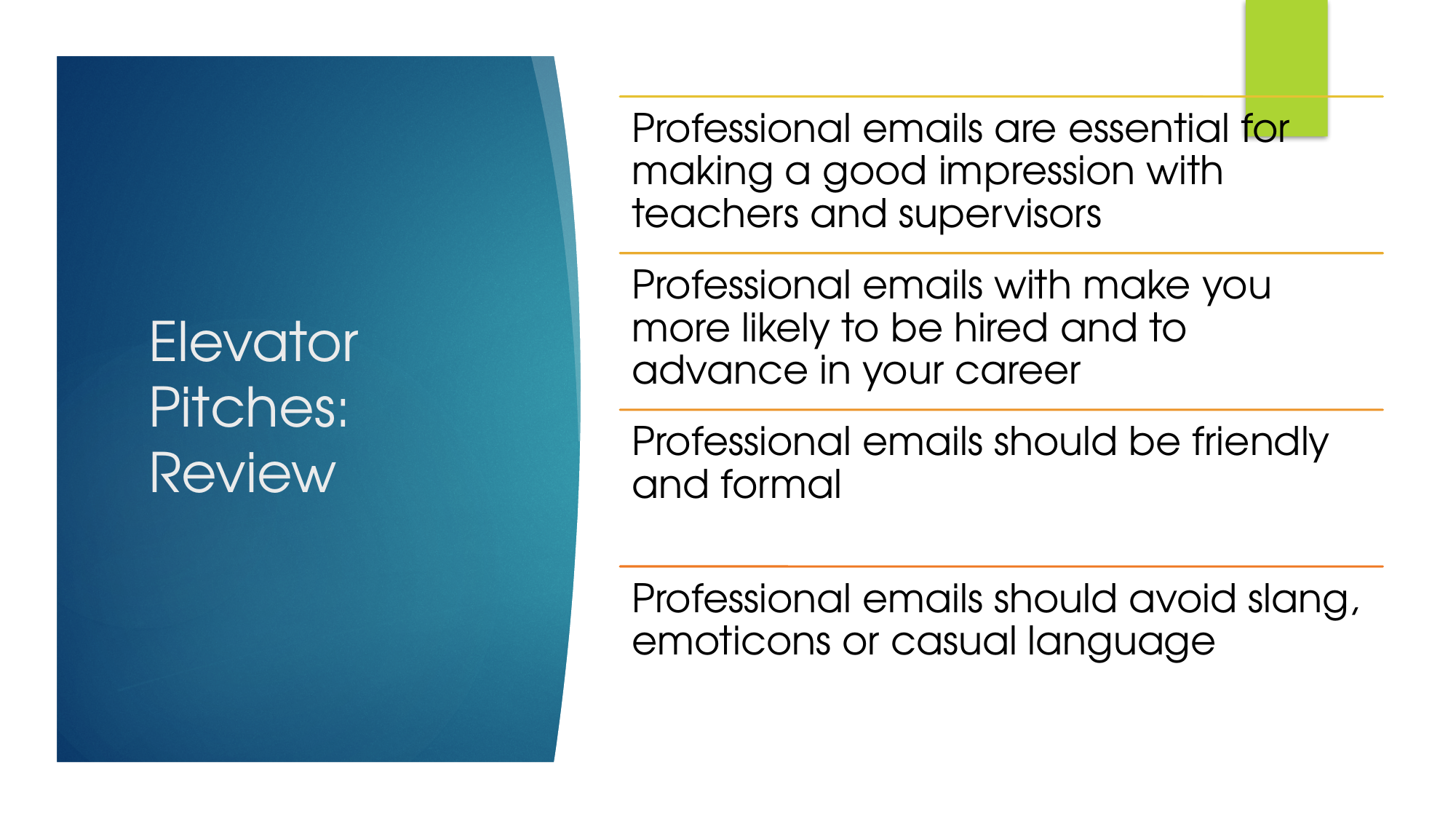

Professional emails are essential for making a good impression with teachers and supervisors
Professional emails with make you more likely to be hired and to advance in your career
Professional emails should be friendly and formal
Professional emails should avoid slang, emoticons or casual language
# Elevator Pitches: Review